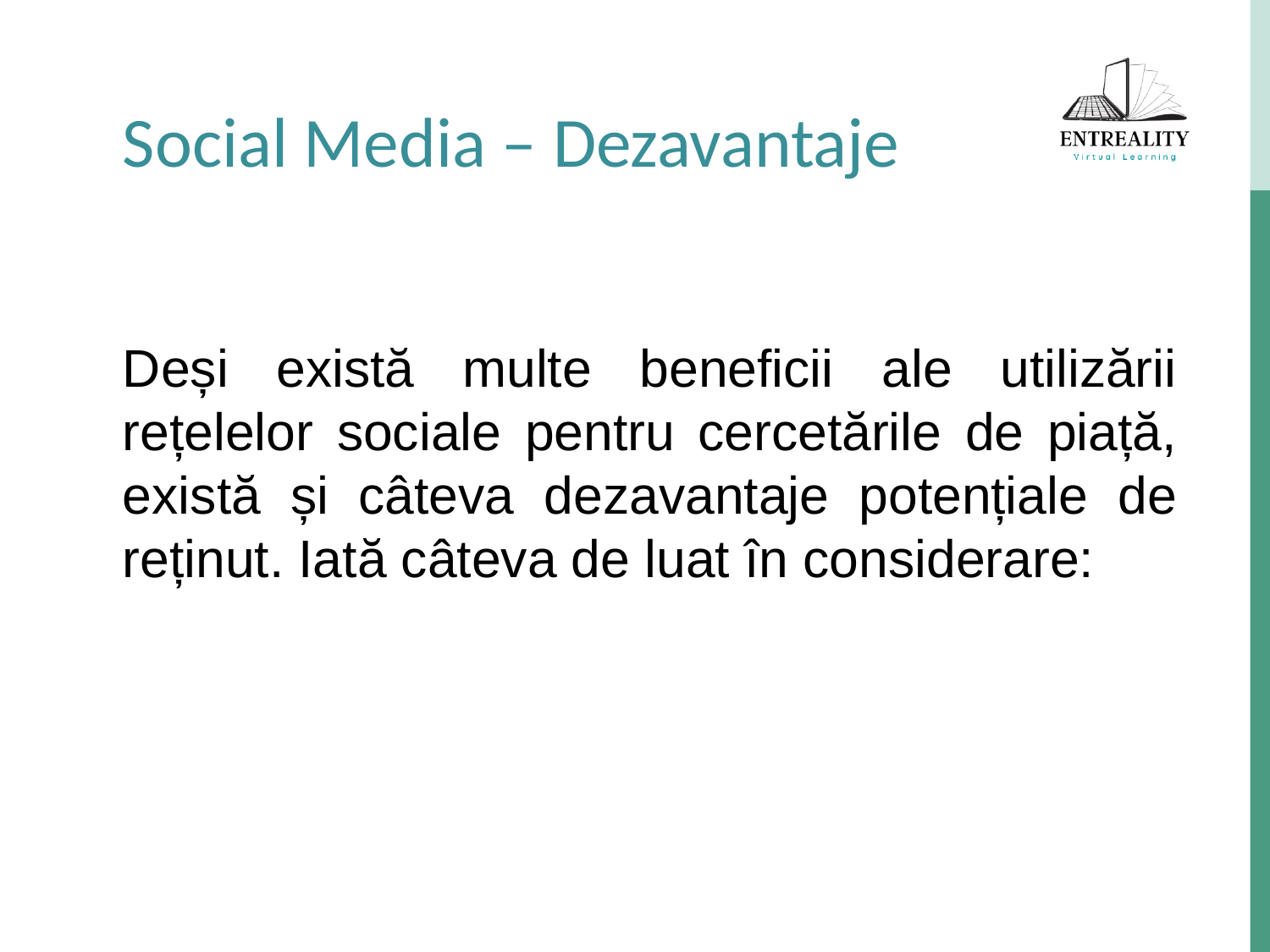

Social Media – Dezavantaje
Deși există multe beneficii ale utilizării rețelelor sociale pentru cercetările de piață, există și câteva dezavantaje potențiale de reținut. Iată câteva de luat în considerare: